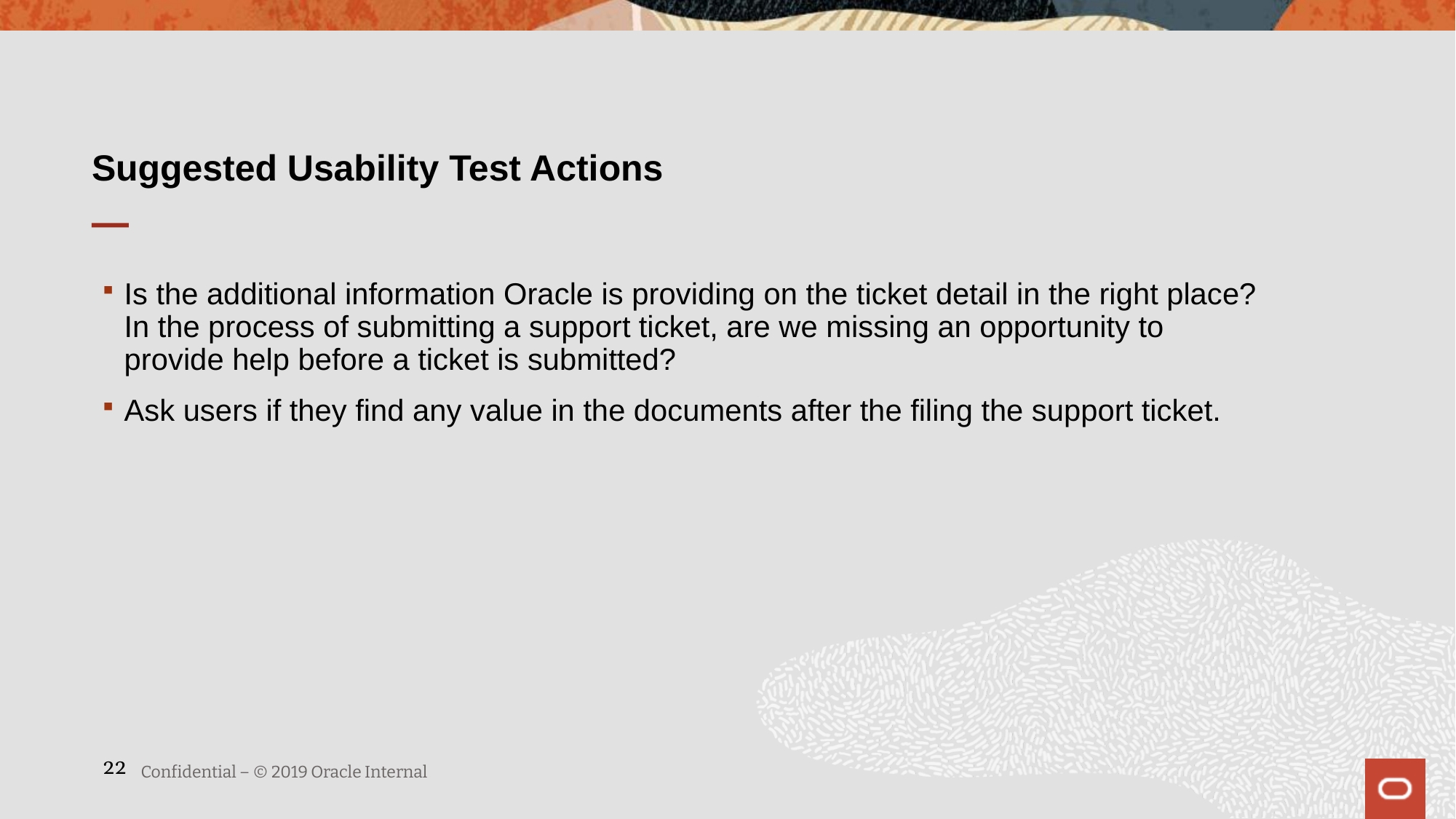

# Suggested Usability Test Actions
Is the additional information Oracle is providing on the ticket detail in the right place? In the process of submitting a support ticket, are we missing an opportunity to provide help before a ticket is submitted?
Ask users if they find any value in the documents after the filing the support ticket.

Confidential – © 2019 Oracle Internal
22